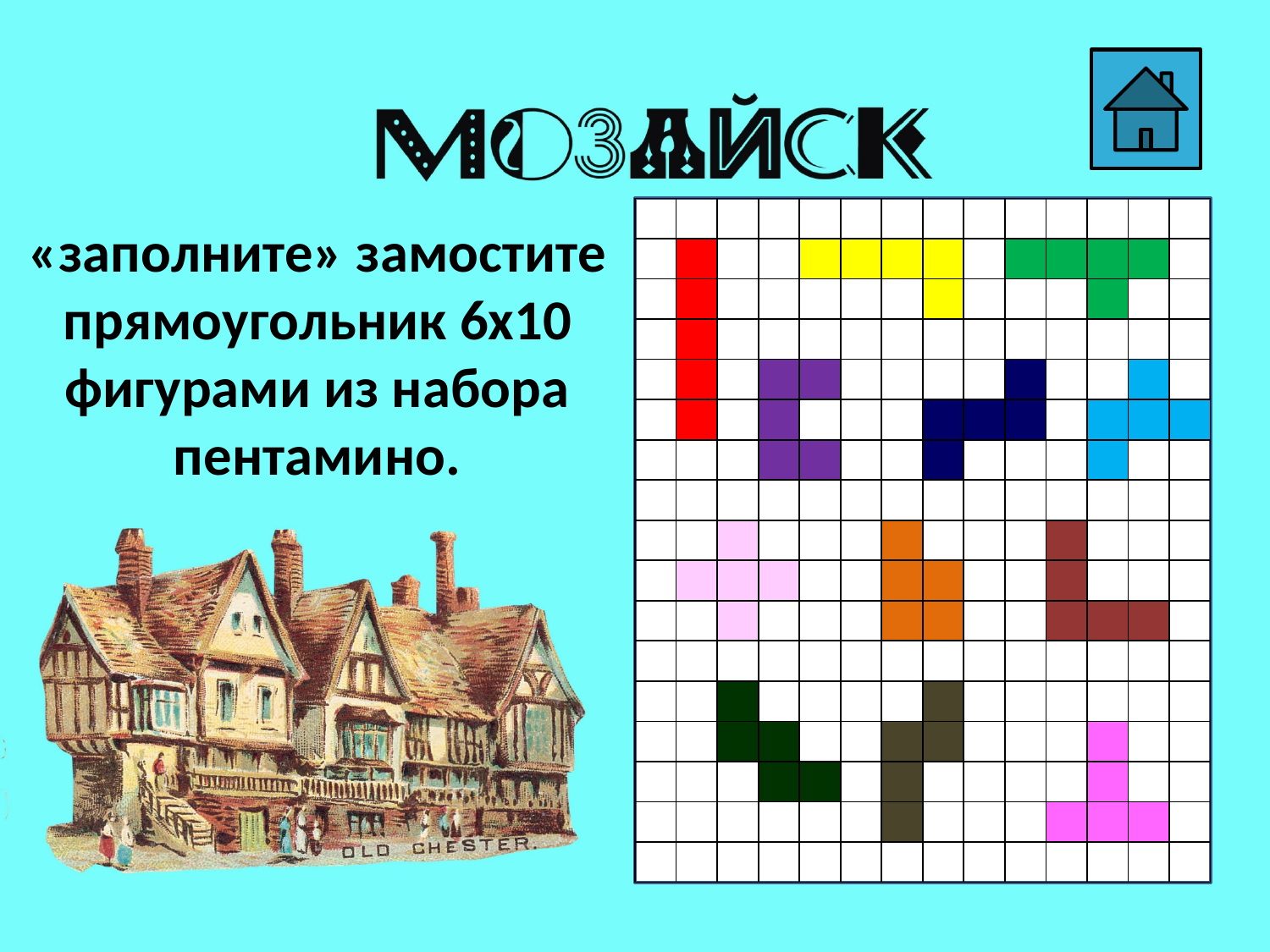

|  |  |  |  |  |  |  |  |  |  |  |  |  |  |
| --- | --- | --- | --- | --- | --- | --- | --- | --- | --- | --- | --- | --- | --- |
|  |  |  |  |  |  |  |  |  |  |  |  |  |  |
|  |  |  |  |  |  |  |  |  |  |  |  |  |  |
|  |  |  |  |  |  |  |  |  |  |  |  |  |  |
|  |  |  |  |  |  |  |  |  |  |  |  |  |  |
|  |  |  |  |  |  |  |  |  |  |  |  |  |  |
|  |  |  |  |  |  |  |  |  |  |  |  |  |  |
|  |  |  |  |  |  |  |  |  |  |  |  |  |  |
|  |  |  |  |  |  |  |  |  |  |  |  |  |  |
|  |  |  |  |  |  |  |  |  |  |  |  |  |  |
|  |  |  |  |  |  |  |  |  |  |  |  |  |  |
|  |  |  |  |  |  |  |  |  |  |  |  |  |  |
|  |  |  |  |  |  |  |  |  |  |  |  |  |  |
|  |  |  |  |  |  |  |  |  |  |  |  |  |  |
|  |  |  |  |  |  |  |  |  |  |  |  |  |  |
|  |  |  |  |  |  |  |  |  |  |  |  |  |  |
|  |  |  |  |  |  |  |  |  |  |  |  |  |  |
«заполните» замостите прямоугольник 6х10 фигурами из набора пентамино.